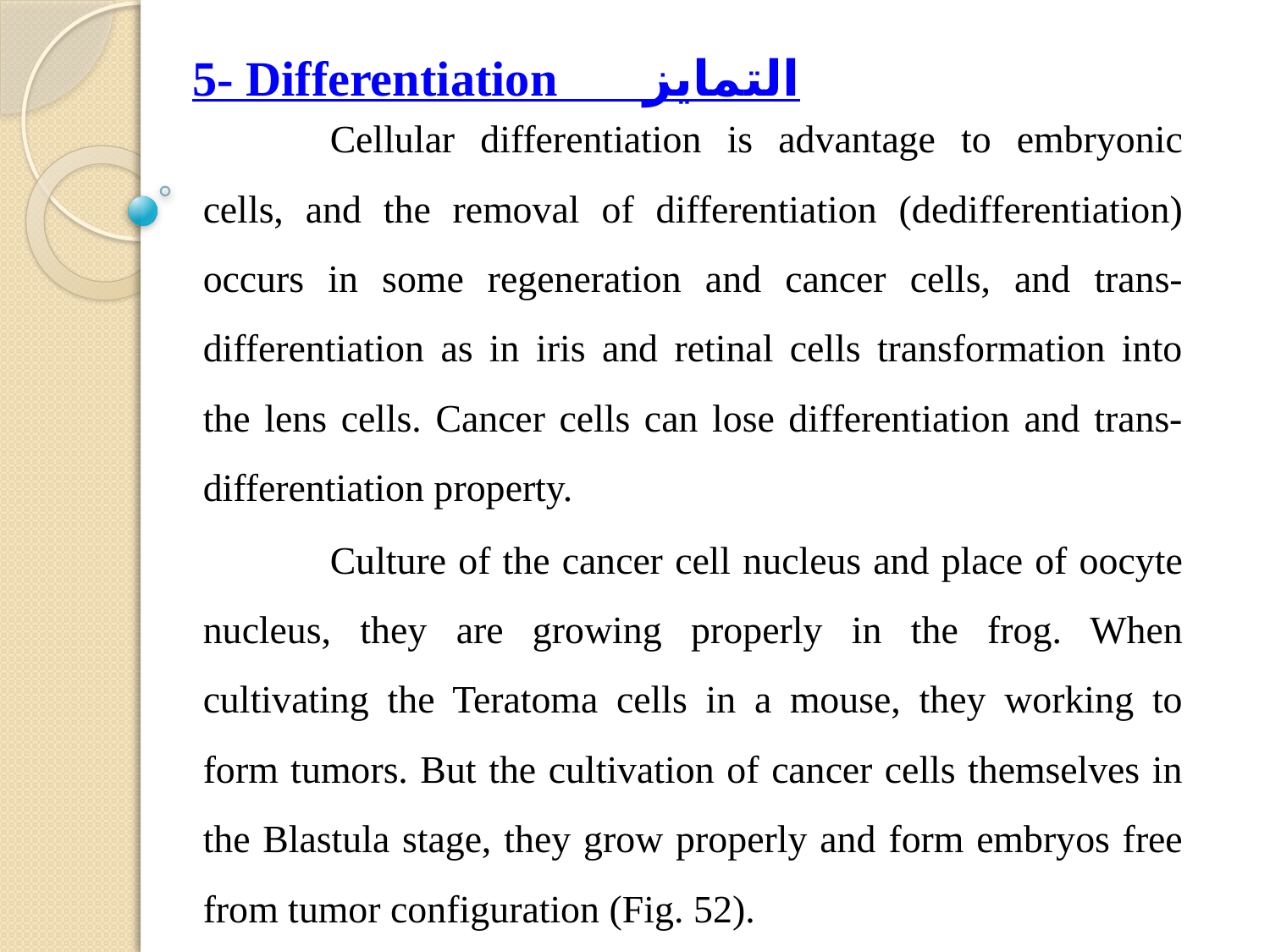

5- Differentiation       التمايز
	Cellular differentiation is advantage to embryonic cells, and the removal of differentiation (dedifferentiation) occurs in some regeneration and cancer cells, and trans-differentiation as in iris and retinal cells transformation into the lens cells. Cancer cells can lose differentiation and trans-differentiation property.
	Culture of the cancer cell nucleus and place of oocyte nucleus, they are growing properly in the frog. When cultivating the Teratoma cells in a mouse, they working to form tumors. But the cultivation of cancer cells themselves in the Blastula stage, they grow properly and form embryos free from tumor configuration (Fig. 52).